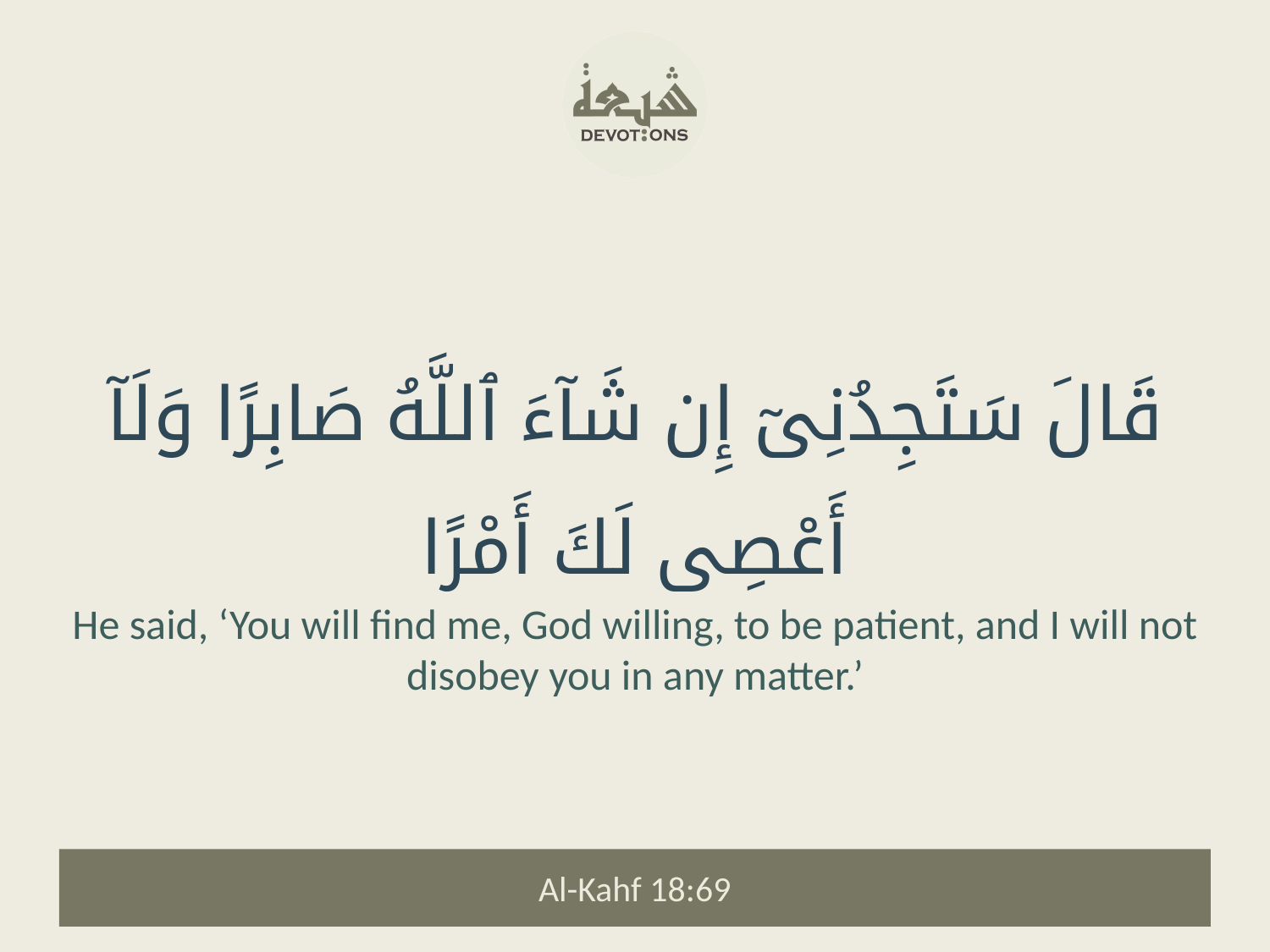

قَالَ سَتَجِدُنِىٓ إِن شَآءَ ٱللَّهُ صَابِرًا وَلَآ أَعْصِى لَكَ أَمْرًا
He said, ‘You will find me, God willing, to be patient, and I will not disobey you in any matter.’
Al-Kahf 18:69